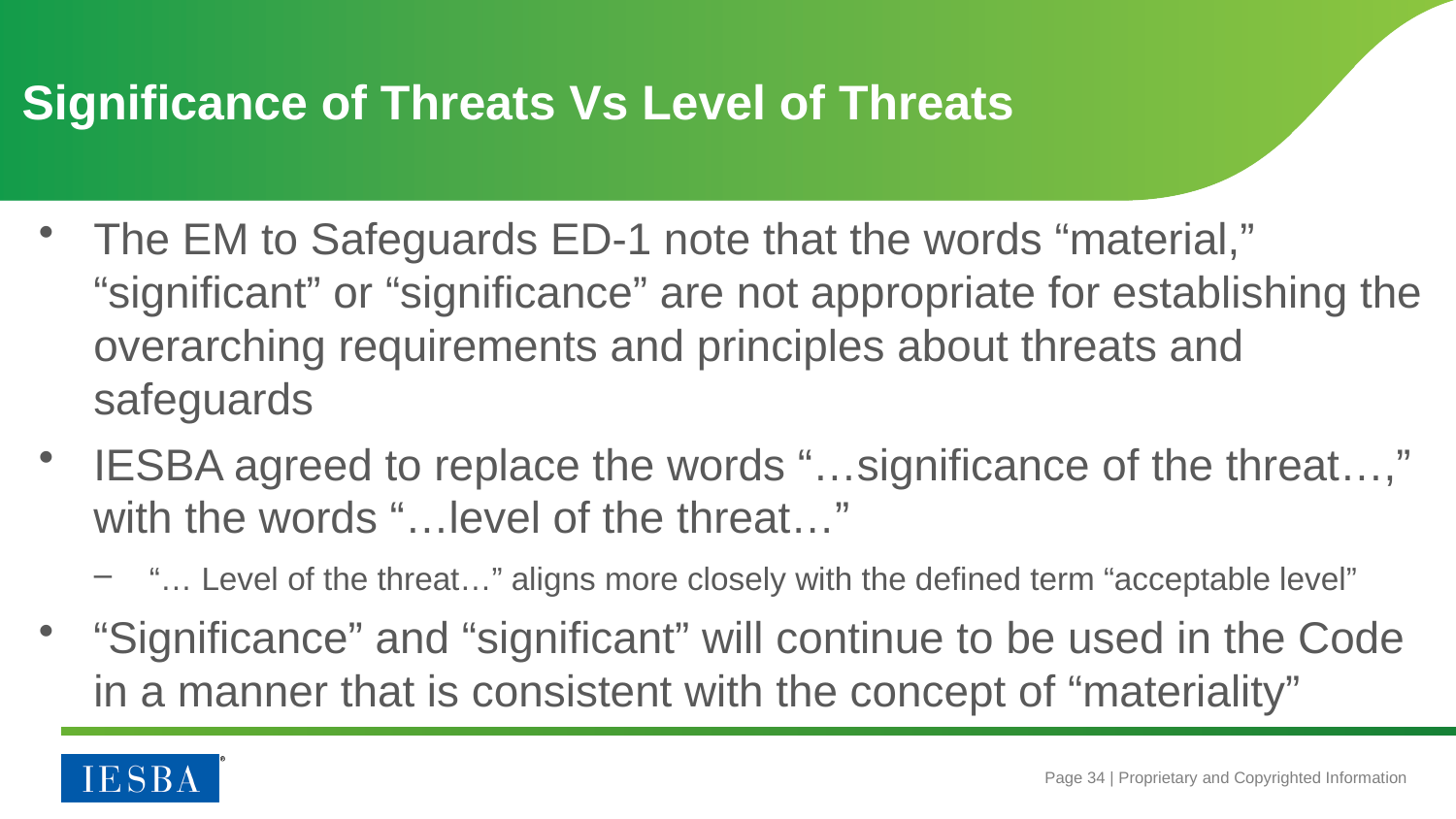

# Significance of Threats Vs Level of Threats
The EM to Safeguards ED-1 note that the words “material,” “significant” or “significance” are not appropriate for establishing the overarching requirements and principles about threats and safeguards
IESBA agreed to replace the words “…significance of the threat…,” with the words “…level of the threat…”
“… Level of the threat…” aligns more closely with the defined term “acceptable level”
“Significance” and “significant” will continue to be used in the Code in a manner that is consistent with the concept of “materiality”